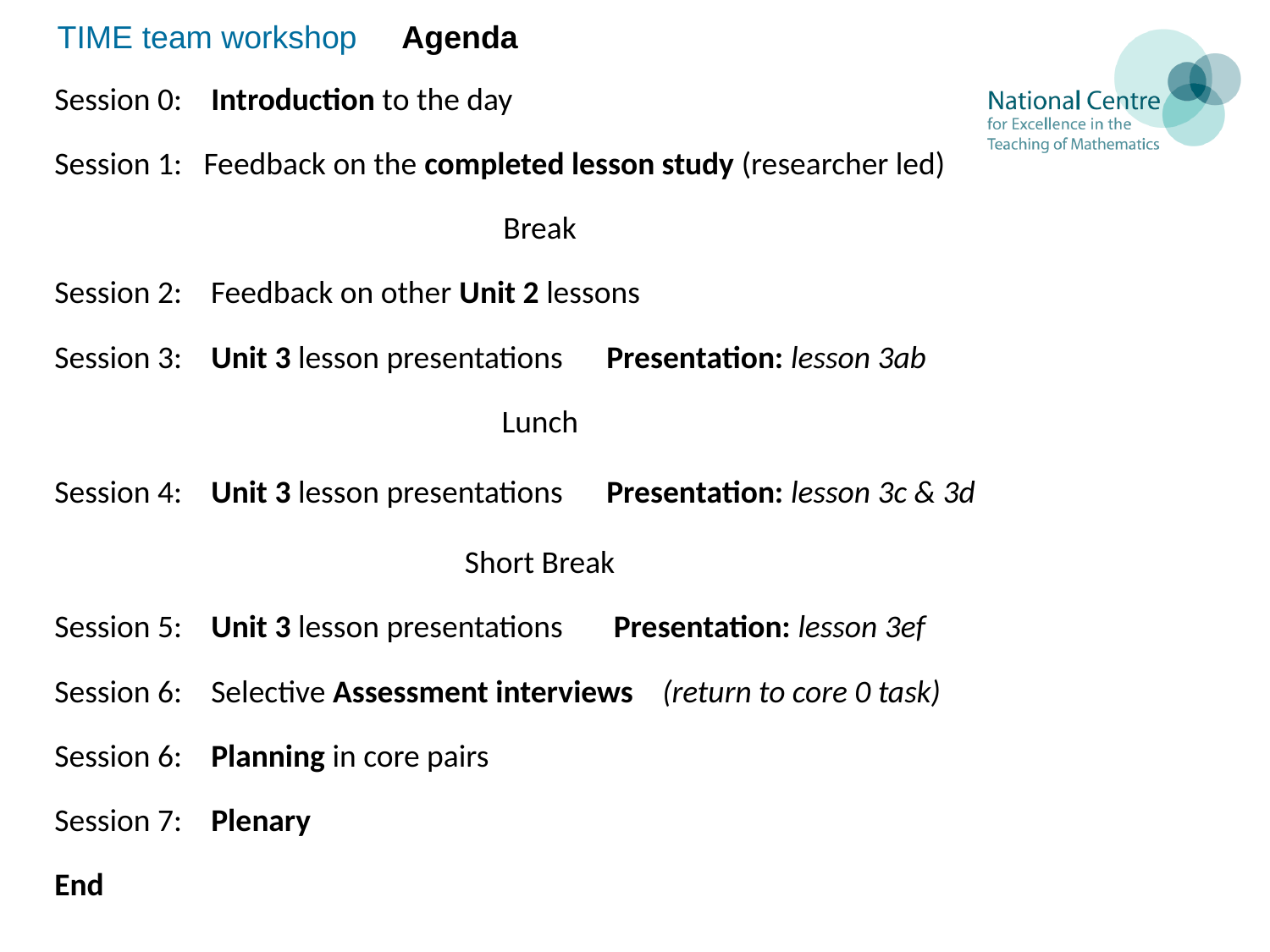

TIME team workshop     Agenda
| Session 0: Introduction to the day |
| --- |
| Session 1: Feedback on the completed lesson study (researcher led) |
| Break |
| Session 2: Feedback on other Unit 2 lessons |
| Session 3: Unit 3 lesson presentations Presentation: lesson 3ab |
| Lunch |
| Session 4: Unit 3 lesson presentations Presentation: lesson 3c & 3d |
| Short Break |
| Session 5: Unit 3 lesson presentations Presentation: lesson 3ef |
| Session 6: Selective Assessment interviews (return to core 0 task) |
| Session 6: Planning in core pairs |
| Session 7: Plenary |
| End |